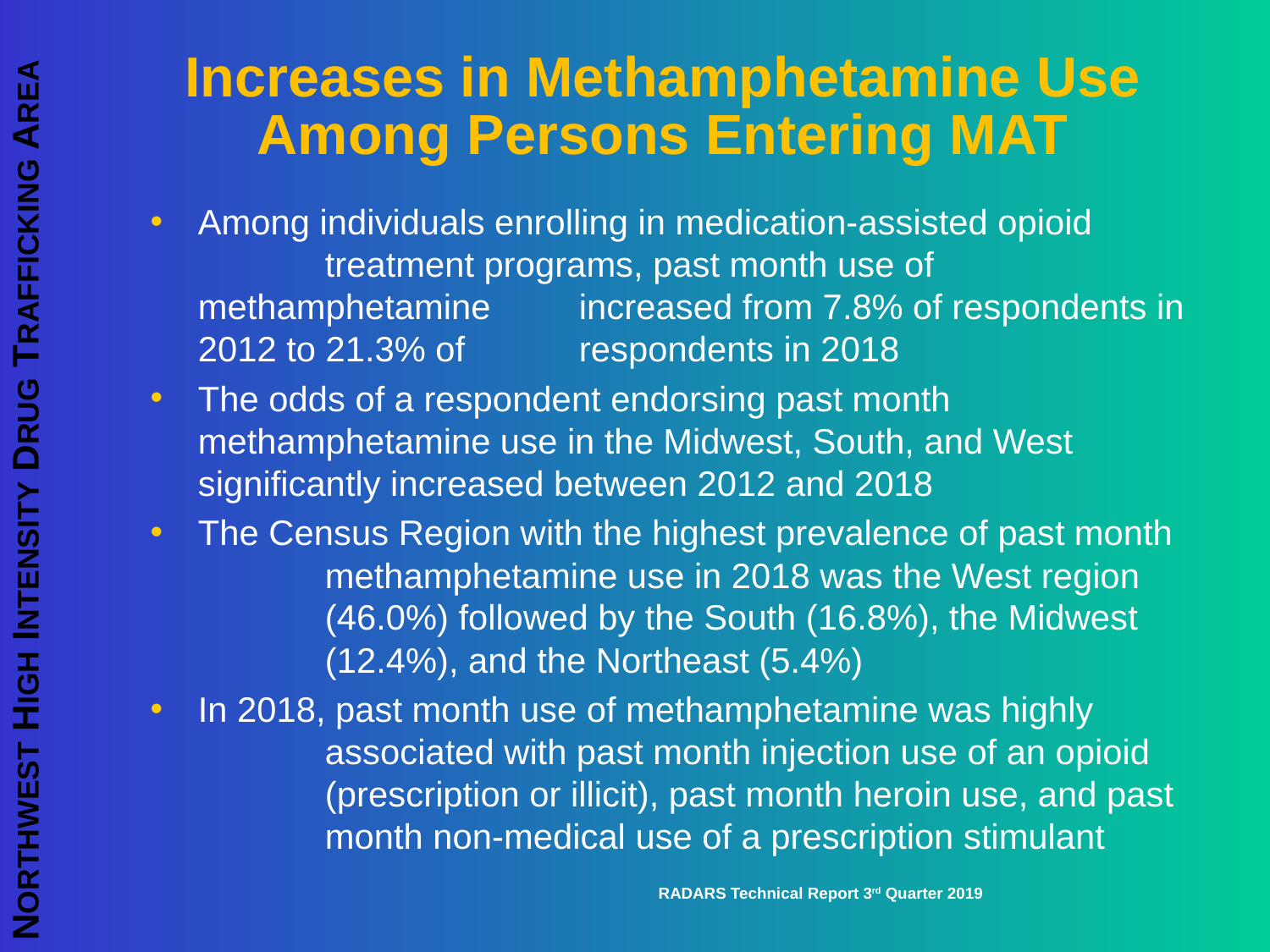

# Increases in Methamphetamine Use Among Persons Entering MAT
Among individuals enrolling in medication-assisted opioid 	treatment programs, past month use of methamphetamine 	increased from 7.8% of respondents in 2012 to 21.3% of 	respondents in 2018
The odds of a respondent endorsing past month 	methamphetamine use in the Midwest, South, and West 	significantly increased between 2012 and 2018
The Census Region with the highest prevalence of past month 	methamphetamine use in 2018 was the West region 	(46.0%) followed by the South (16.8%), the Midwest 	(12.4%), and the Northeast (5.4%)
In 2018, past month use of methamphetamine was highly 	associated with past month injection use of an opioid 	(prescription or illicit), past month heroin use, and past 	month non-medical use of a prescription stimulant
				RADARS Technical Report 3rd Quarter 2019